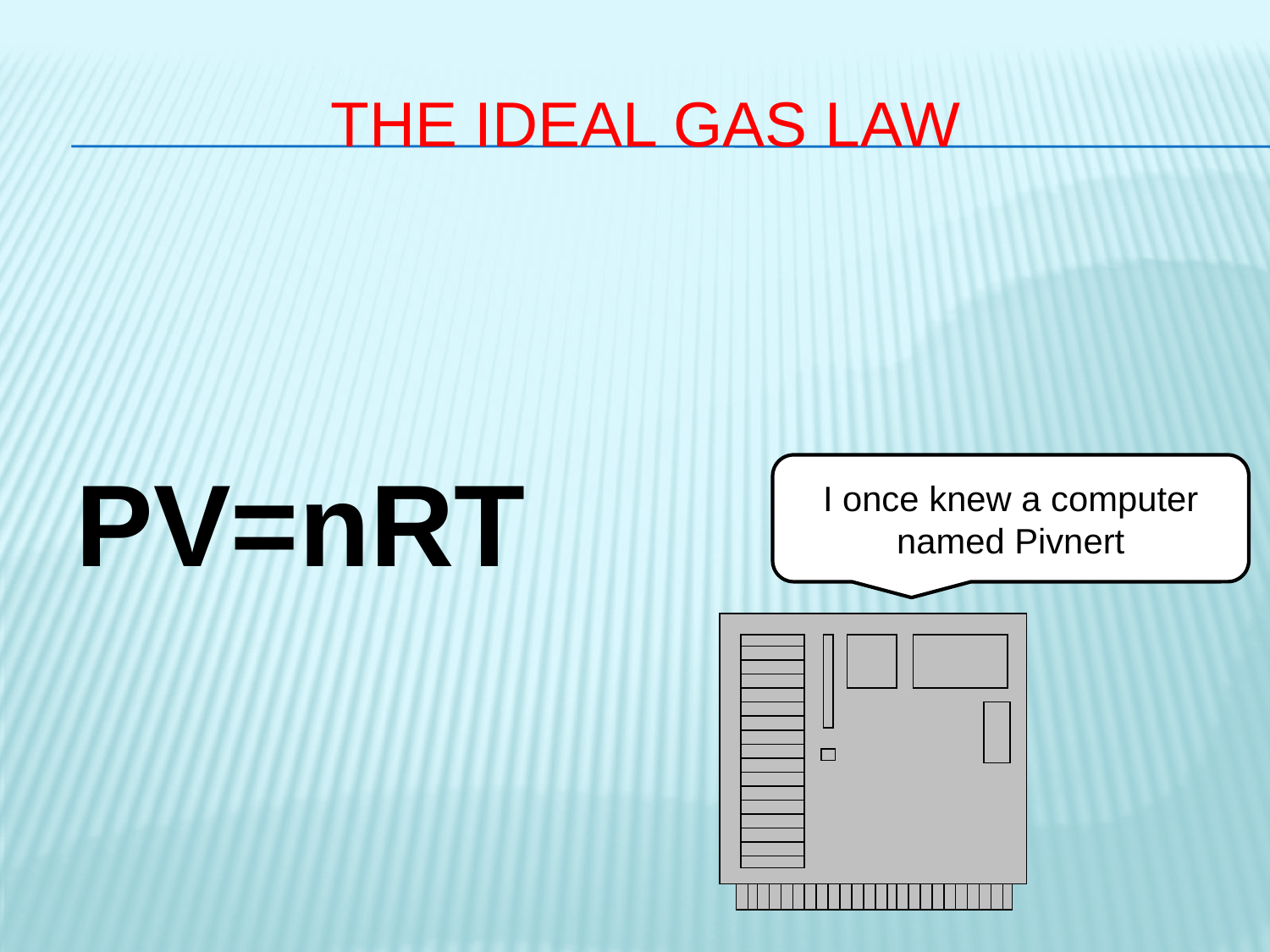

# The Ideal Gas Law
PV=nRT
I once knew a computer named Pivnert